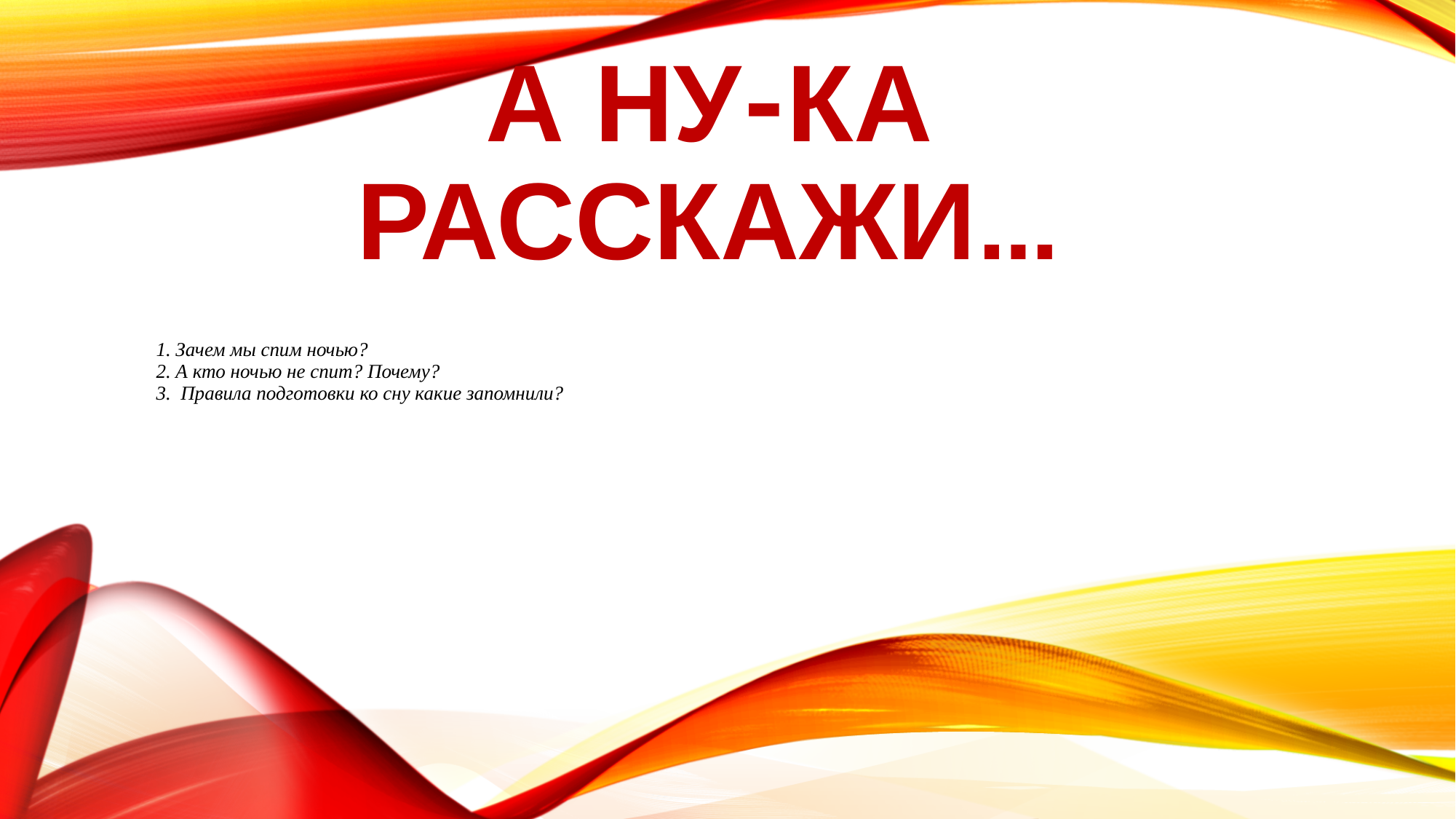

# А ну-ка расскажи…
1. Зачем мы спим ночью?
2. А кто ночью не спит? Почему?
3.  Правила подготовки ко сну какие запомнили?